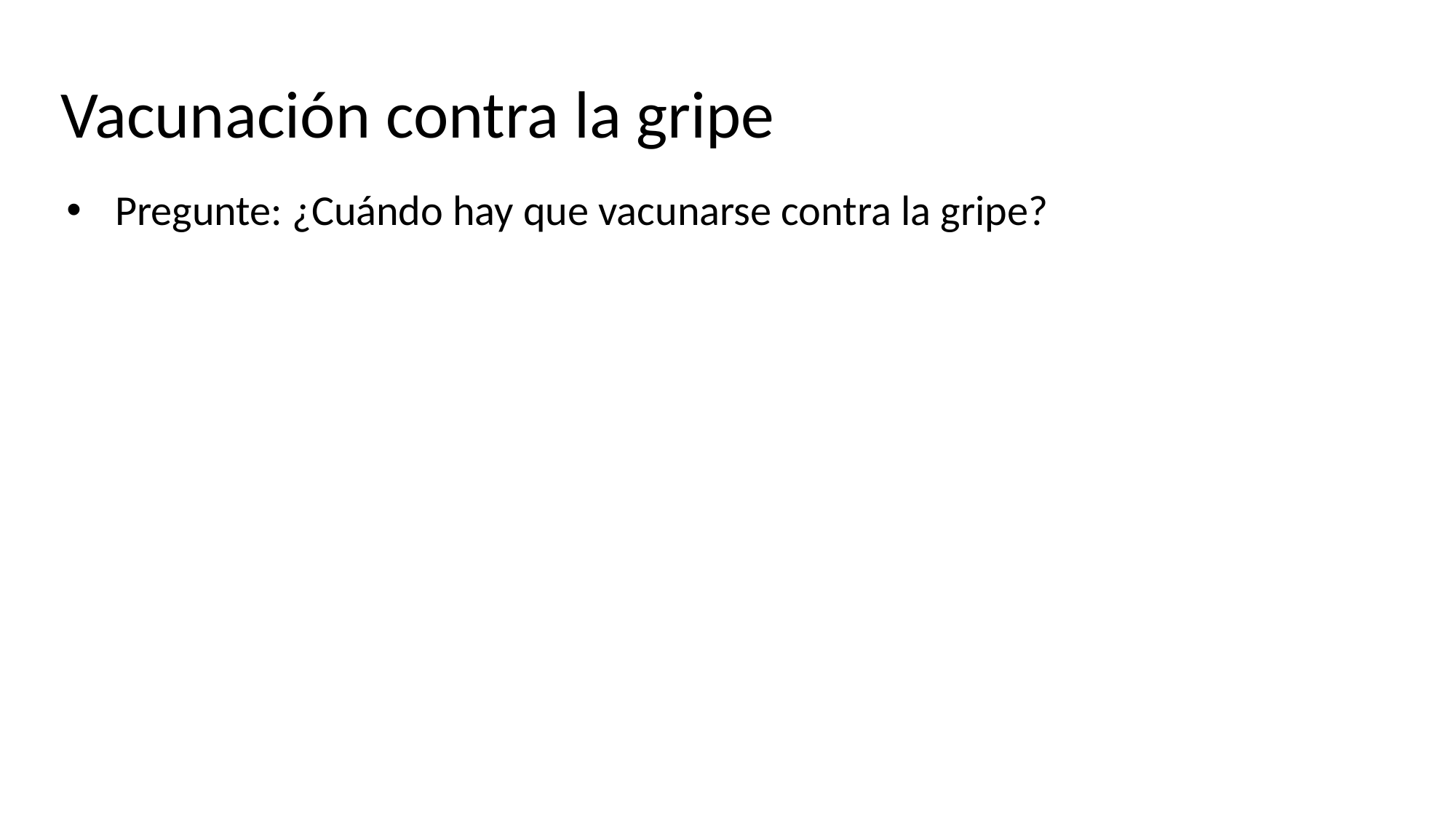

# Vacunación contra la gripe
Pregunte: ¿Cuándo hay que vacunarse contra la gripe?